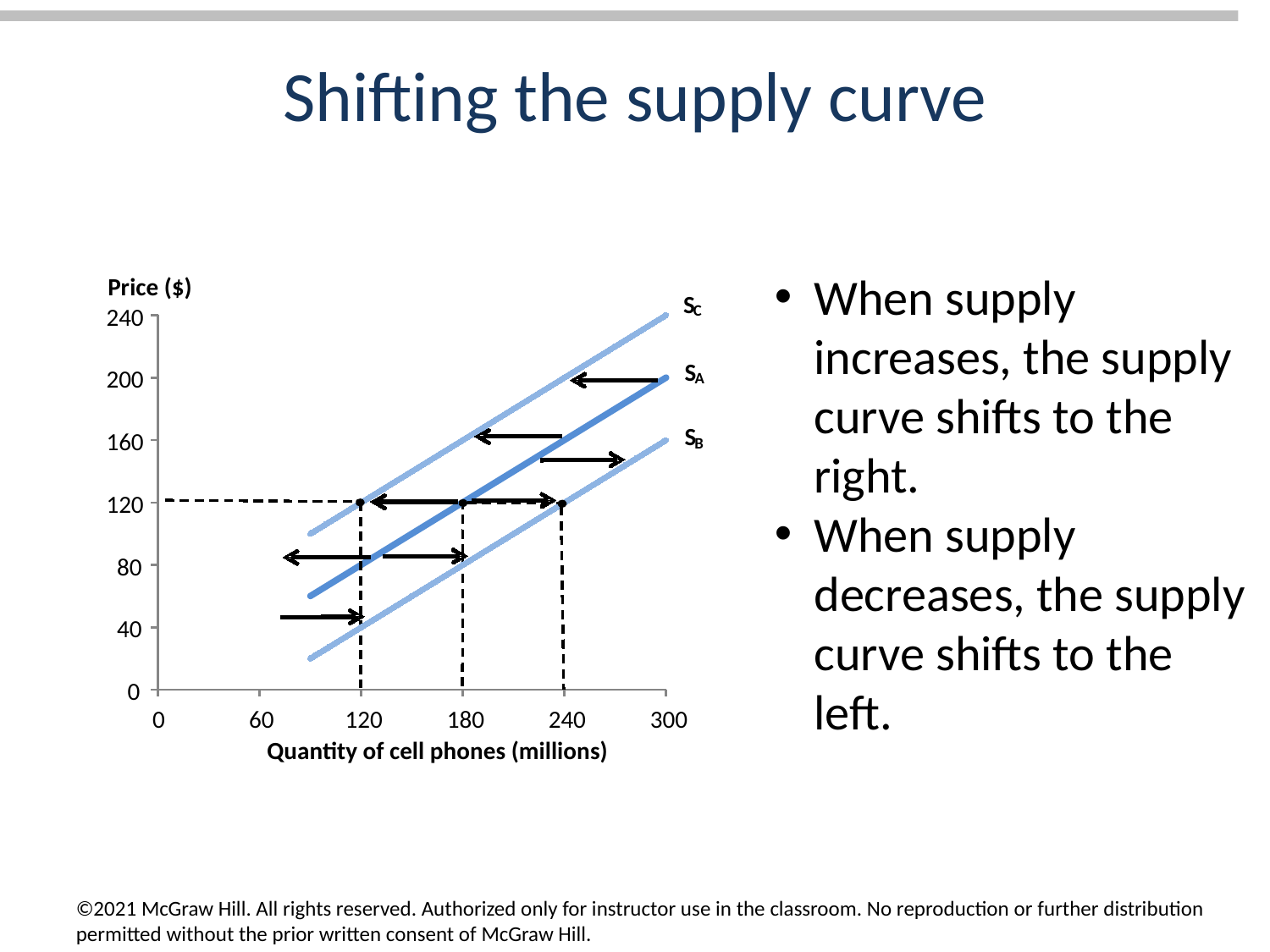

# Shifting the supply curve

Price ($)
240

S
200
A

160
120

80
40
0

0
60
120
180
240
300
Quantity of cell phones (millions)
When supply increases, the supply curve shifts to the right.
When supply decreases, the supply curve shifts to the left.

S
C

S
B